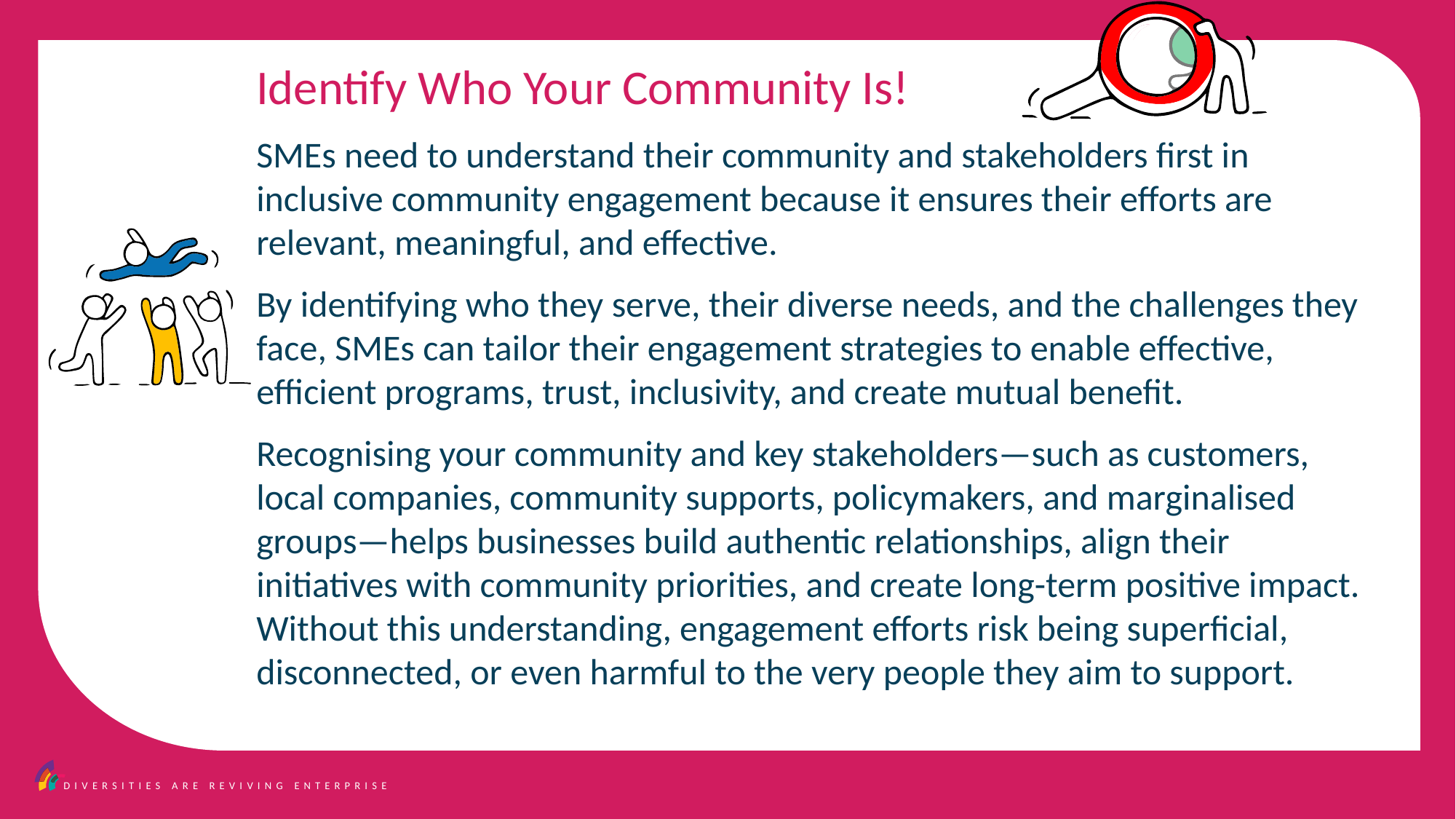

Identify Who Your Community Is!
SMEs need to understand their community and stakeholders first in inclusive community engagement because it ensures their efforts are relevant, meaningful, and effective.
By identifying who they serve, their diverse needs, and the challenges they face, SMEs can tailor their engagement strategies to enable effective, efficient programs, trust, inclusivity, and create mutual benefit.
Recognising your community and key stakeholders—such as customers, local companies, community supports, policymakers, and marginalised groups—helps businesses build authentic relationships, align their initiatives with community priorities, and create long-term positive impact. Without this understanding, engagement efforts risk being superficial, disconnected, or even harmful to the very people they aim to support.